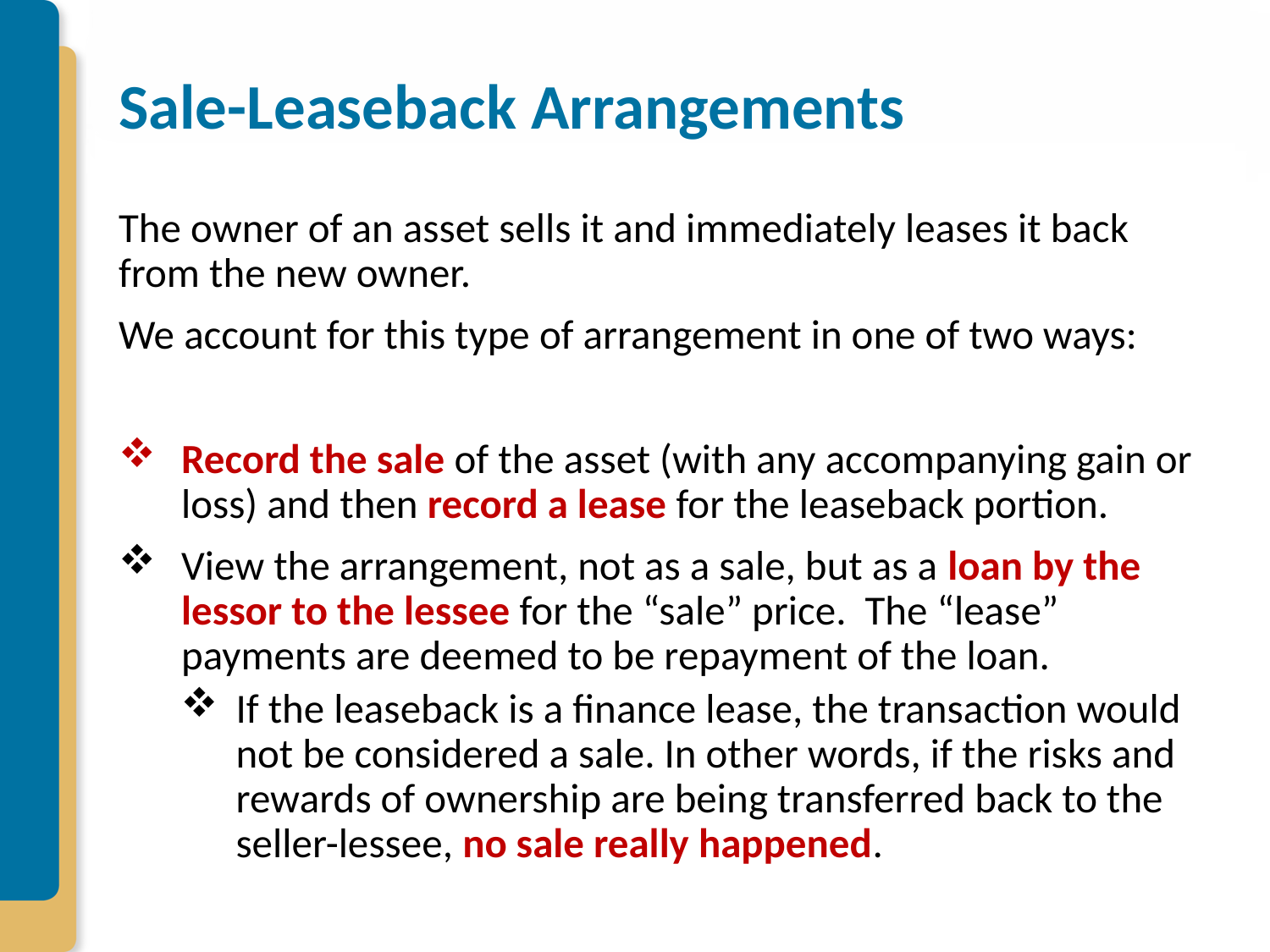

# Sale-Leaseback Arrangements
The owner of an asset sells it and immediately leases it back from the new owner.
We account for this type of arrangement in one of two ways:

Record the sale of the asset (with any accompanying gain or loss) and then record a lease for the leaseback portion.
View the arrangement, not as a sale, but as a loan by the lessor to the lessee for the “sale” price.  The “lease” payments are deemed to be repayment of the loan.
If the leaseback is a finance lease, the transaction would not be considered a sale. In other words, if the risks and rewards of ownership are being transferred back to the seller-lessee, no sale really happened.